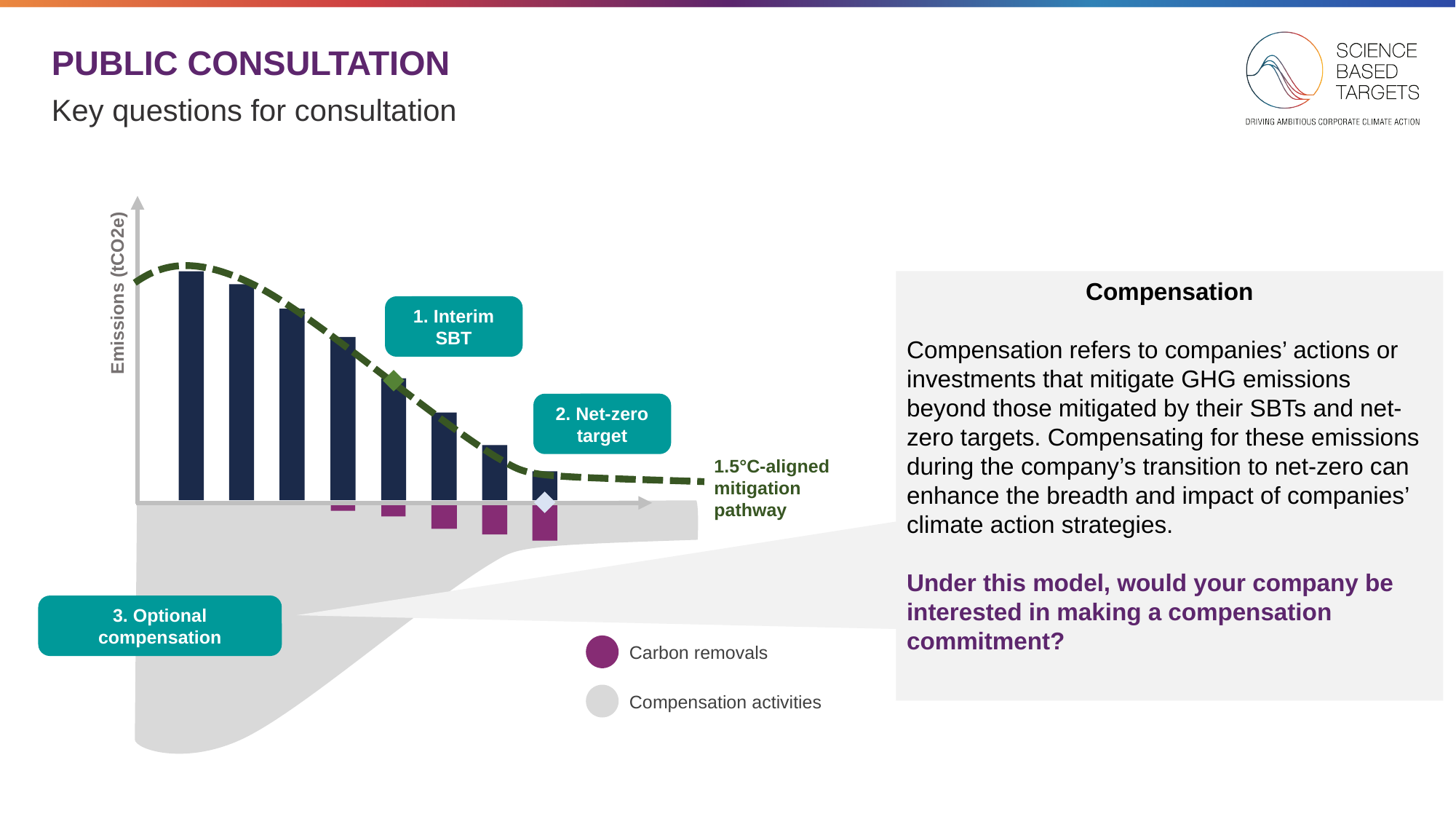

# PUBLIC CONSULTATION
Key questions for consultation

Emissions (tCO2e)

1.5°C-aligned mitigation pathway

1. Interim SBT

2. Net-zero target

Gross GHG emissions

3. Optional compensation
Carbon removals

Compensation activities

Compensation

Compensation refers to companies’ actions or investments that mitigate GHG emissions beyond those mitigated by their SBTs and net-zero targets. Compensating for these emissions during the company’s transition to net-zero can enhance the breadth and impact of companies’ climate action strategies.

Under this model, would your company be interested in making a compensation commitment?